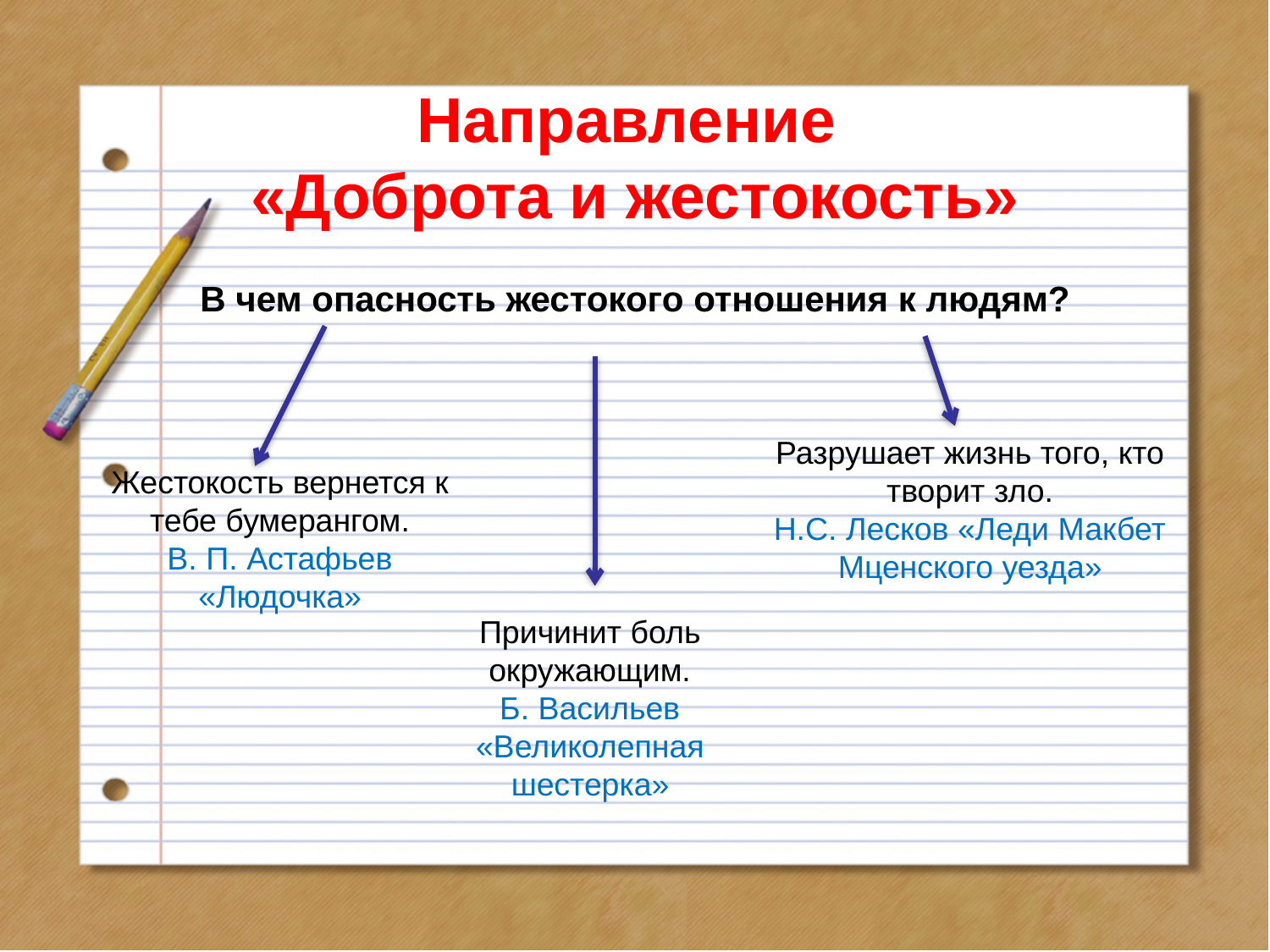

# Направление «Доброта и жестокость»

В чем опасность жестокого отношения к людям?

Разрушает жизнь того, кто творит зло.
Н.С. Лесков «Леди Макбет Мценского уезда»
Жестокость вернется к тебе бумерангом.
В. П. Астафьев «Людочка»
Причинит боль окружающим.
Б. Васильев «Великолепная шестерка»